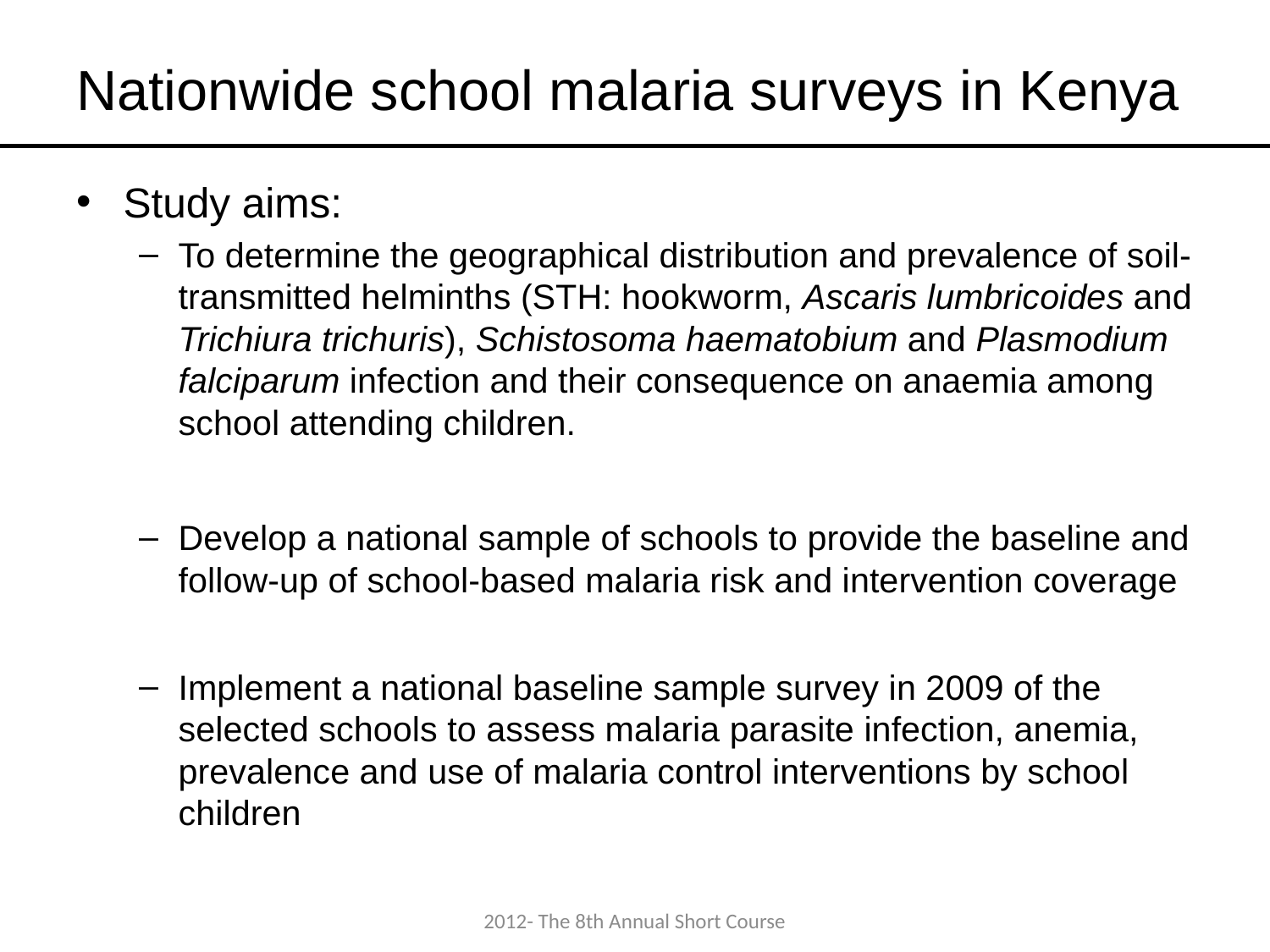

# Nationwide school malaria surveys in Kenya
Study aims:
To determine the geographical distribution and prevalence of soil-transmitted helminths (STH: hookworm, Ascaris lumbricoides and Trichiura trichuris), Schistosoma haematobium and Plasmodium falciparum infection and their consequence on anaemia among school attending children.

Develop a national sample of schools to provide the baseline and follow-up of school-based malaria risk and intervention coverage

Implement a national baseline sample survey in 2009 of the selected schools to assess malaria parasite infection, anemia, prevalence and use of malaria control interventions by school children

2012- The 8th Annual Short Course